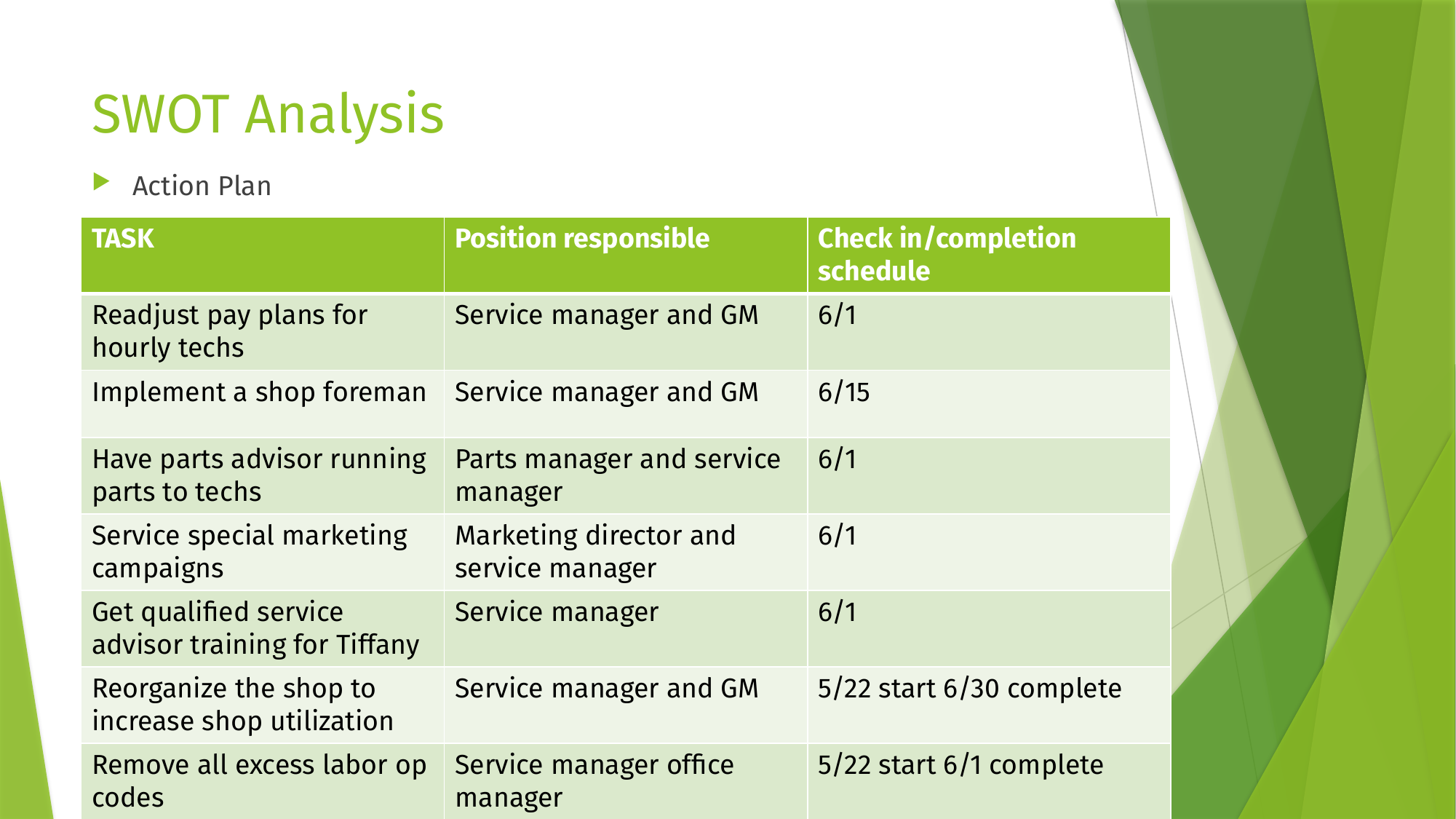

# SWOT Analysis
Action Plan

| TASK | Position responsible | Check in/completion schedule |
| --- | --- | --- |
| Readjust pay plans for hourly techs | Service manager and GM | 6/1 |
| Implement a shop foreman | Service manager and GM | 6/15 |
| Have parts advisor running parts to techs | Parts manager and service manager | 6/1 |
| Service special marketing campaigns | Marketing director and service manager | 6/1 |
| Get qualified service advisor training for Tiffany | Service manager | 6/1 |
| Reorganize the shop to increase shop utilization | Service manager and GM | 5/22 start 6/30 complete |
| Remove all excess labor op codes | Service manager office manager | 5/22 start 6/1 complete |